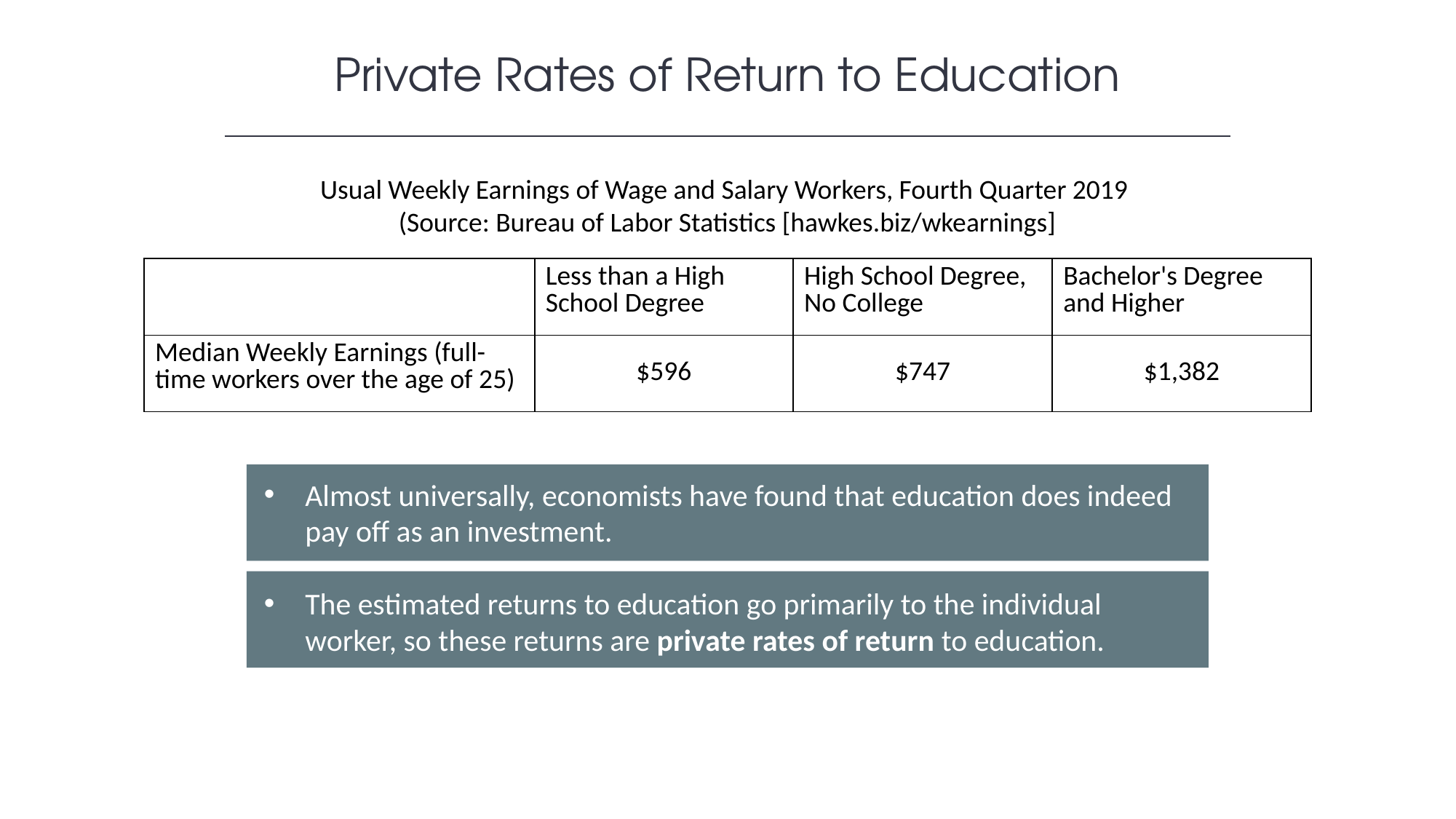

Private Rates of Return to Education
Usual Weekly Earnings of Wage and Salary Workers, Fourth Quarter 2019
(Source: Bureau of Labor Statistics [hawkes.biz/wkearnings]
|  | Less than a High School Degree | High School Degree, No College | Bachelor's Degree and Higher |
| --- | --- | --- | --- |
| Median Weekly Earnings (full-time workers over the age of 25) | $596 | $747 | $1,382 |

Almost universally, economists have found that education does indeed pay off as an investment.

The estimated returns to education go primarily to the individual worker, so these returns are private rates of return to education.